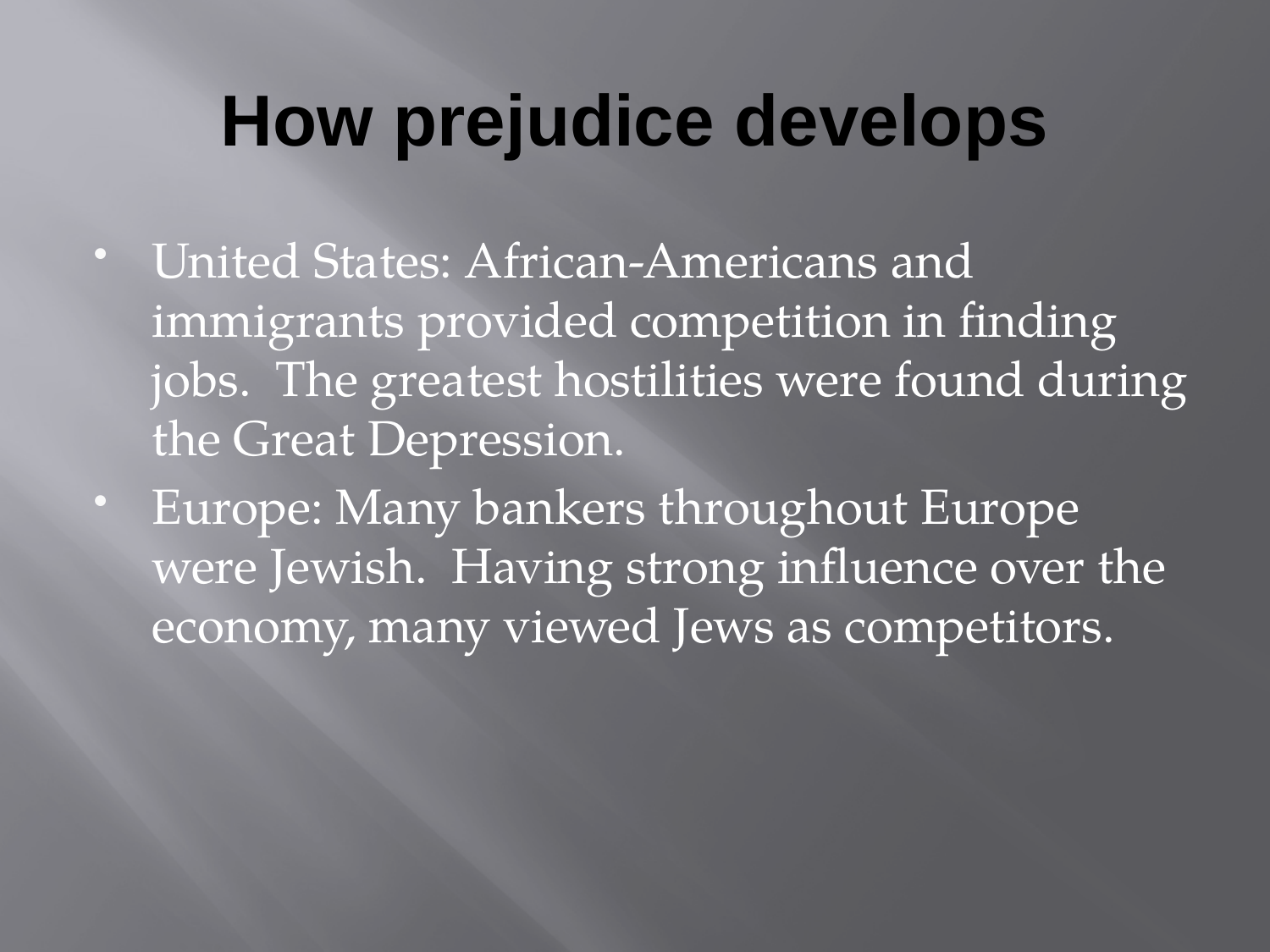

# How prejudice develops
United States: African-Americans and immigrants provided competition in finding jobs.  The greatest hostilities were found during the Great Depression.
Europe: Many bankers throughout Europe were Jewish.  Having strong influence over the economy, many viewed Jews as competitors.